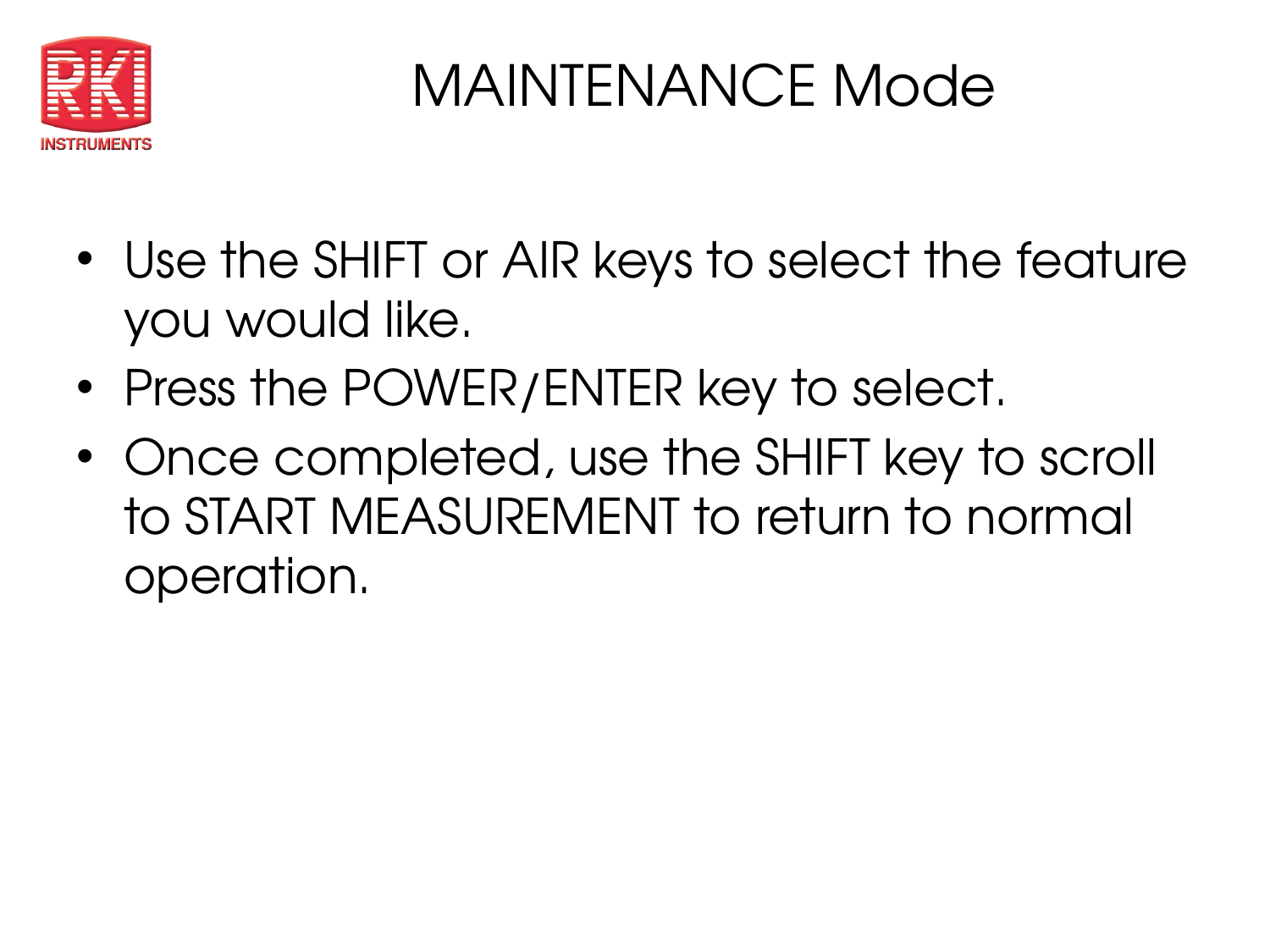

# MAINTENANCE Mode
Use the SHIFT or AIR keys to select the feature you would like.
Press the POWER/ENTER key to select.
Once completed, use the SHIFT key to scroll to START MEASUREMENT to return to normal operation.